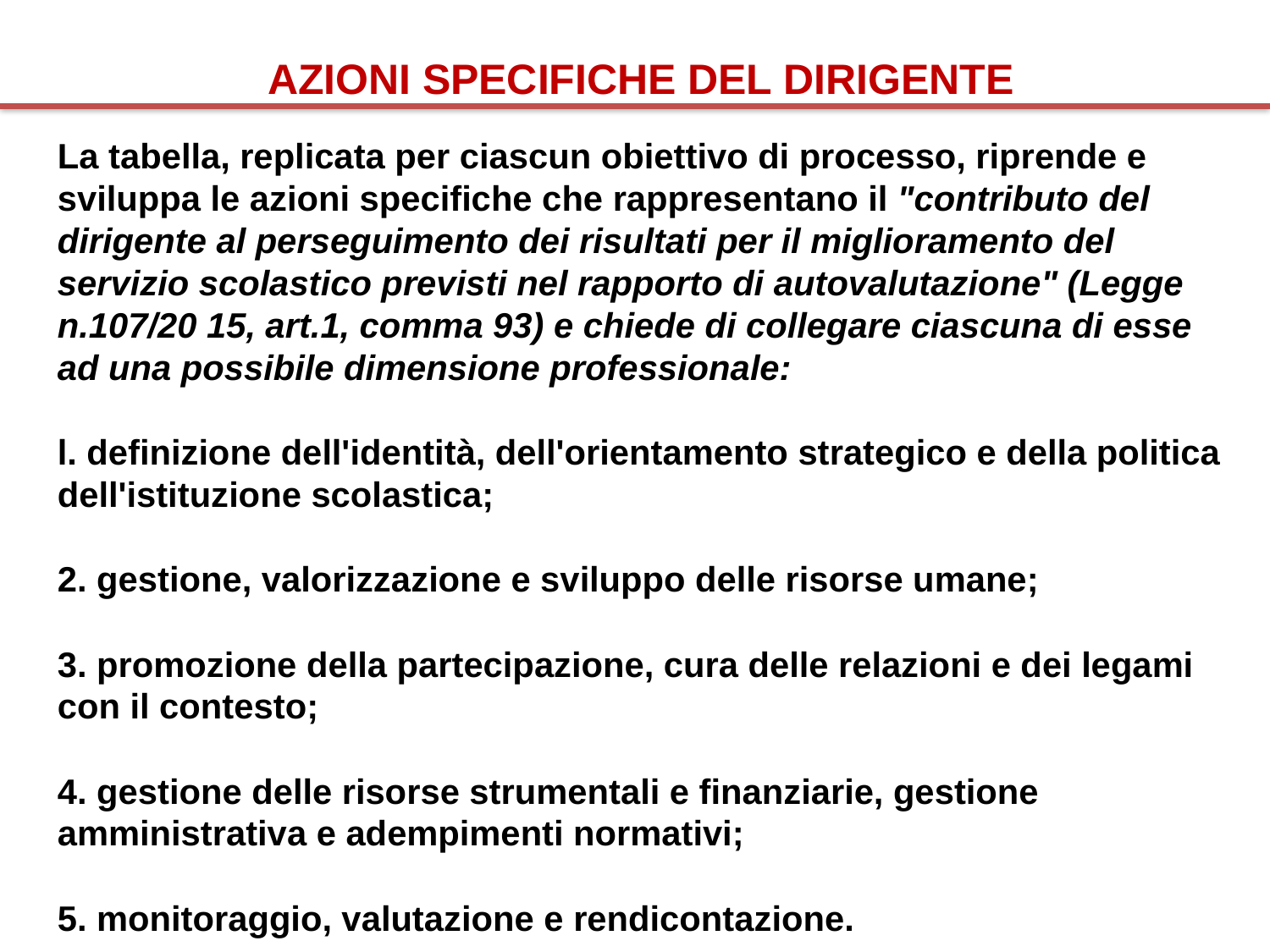

AZIONI SPECIFICHE DEL DIRIGENTE
La tabella, replicata per ciascun obiettivo di processo, riprende e sviluppa le azioni specifiche che rappresentano il "contributo del dirigente al perseguimento dei risultati per il miglioramento del servizio scolastico previsti nel rapporto di autovalutazione" (Legge n.107/20 15, art.1, comma 93) e chiede di collegare ciascuna di esse ad una possibile dimensione professionale:

l. definizione dell'identità, dell'orientamento strategico e della politica dell'istituzione scolastica;

2. gestione, valorizzazione e sviluppo delle risorse umane;

3. promozione della partecipazione, cura delle relazioni e dei legami con il contesto;

4. gestione delle risorse strumentali e finanziarie, gestione amministrativa e adempimenti normativi;

5. monitoraggio, valutazione e rendicontazione.